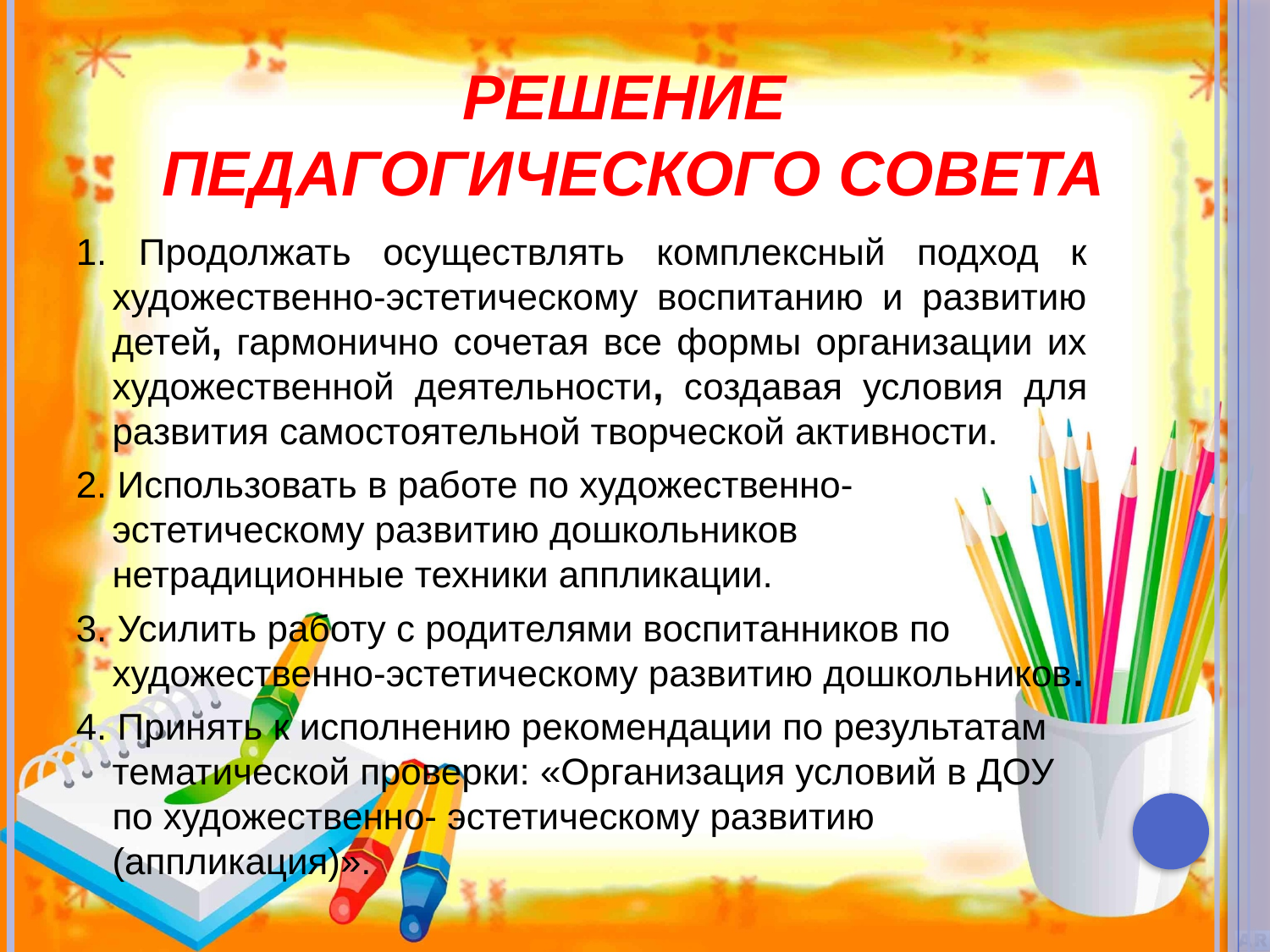

# Решение педагогического совета
1. Продолжать осуществлять комплексный подход к художественно-эстетическому воспитанию и развитию детей, гармонично сочетая все формы организации их художественной деятельности, создавая условия для развития самостоятельной творческой активности.
2. Использовать в работе по художественно-эстетическому развитию дошкольников нетрадиционные техники аппликации.
3. Усилить работу с родителями воспитанников по художественно-эстетическому развитию дошкольников.
4. Принять к исполнению рекомендации по результатам тематической проверки: «Организация условий в ДОУ по художественно- эстетическому развитию (аппликация)».